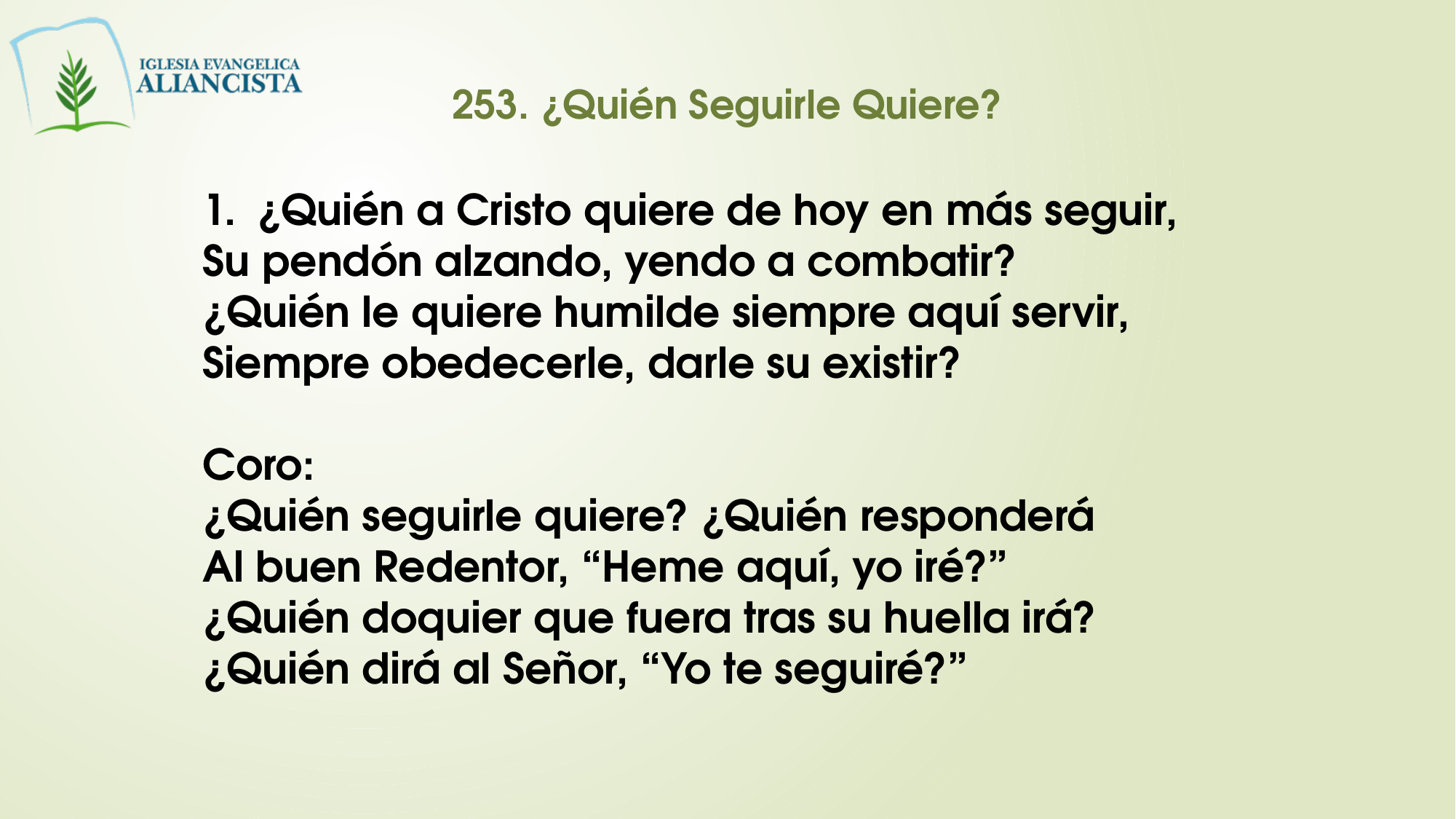

253. ¿Quién Seguirle Quiere?
¿Quién a Cristo quiere de hoy en más seguir,
Su pendón alzando, yendo a combatir?
¿Quién le quiere humilde siempre aquí servir,
Siempre obedecerle, darle su existir?

Coro:
¿Quién seguirle quiere? ¿Quién responderá
Al buen Redentor, “Heme aquí, yo iré?”
¿Quién doquier que fuera tras su huella irá?
¿Quién dirá al Señor, “Yo te seguiré?”